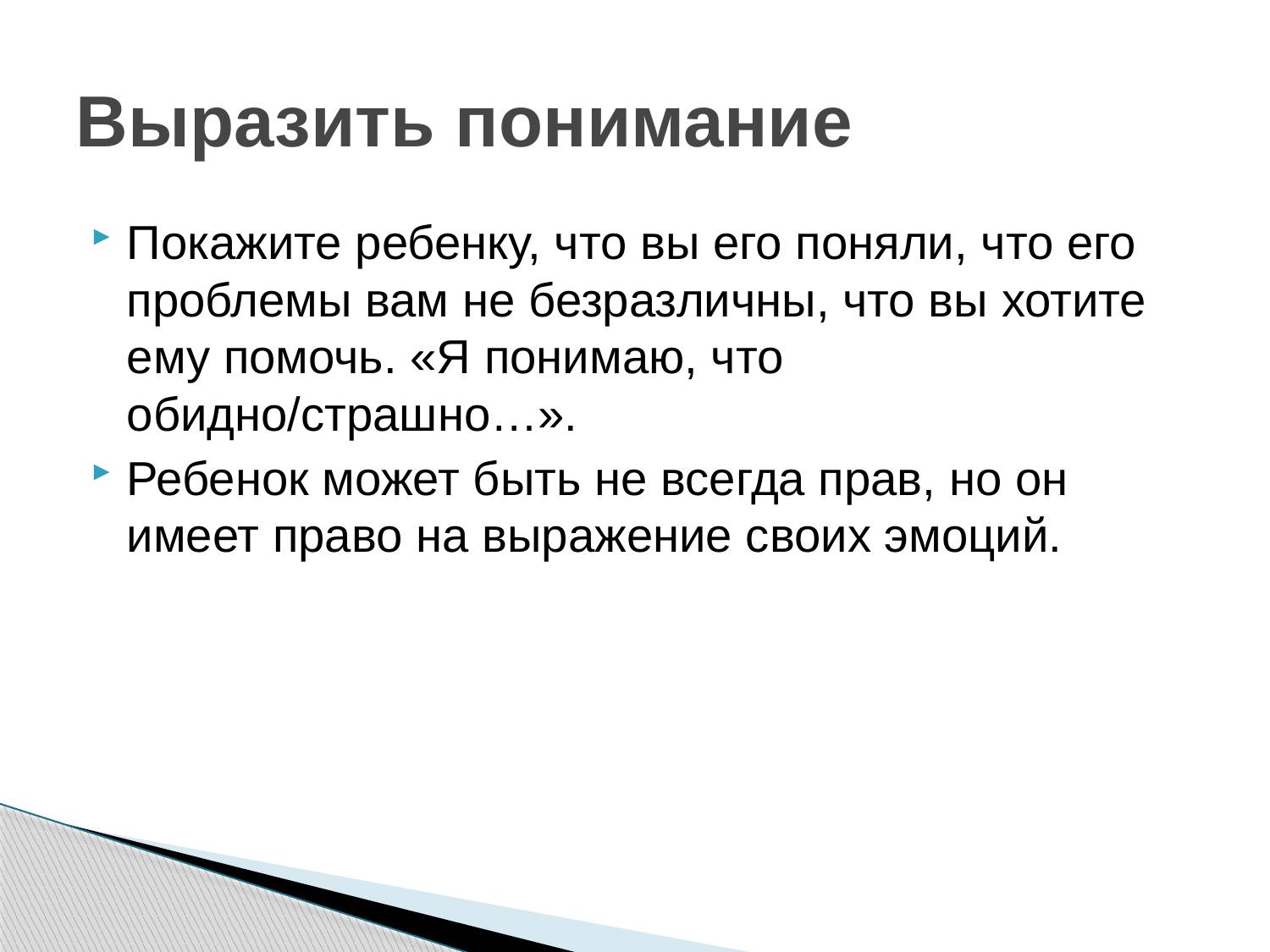

# Выразить понимание
Покажите ребенку, что вы его поняли, что его проблемы вам не безразличны, что вы хотите ему помочь. «Я понимаю, что обидно/страшно…».
Ребенок может быть не всегда прав, но он имеет право на выражение своих эмоций.